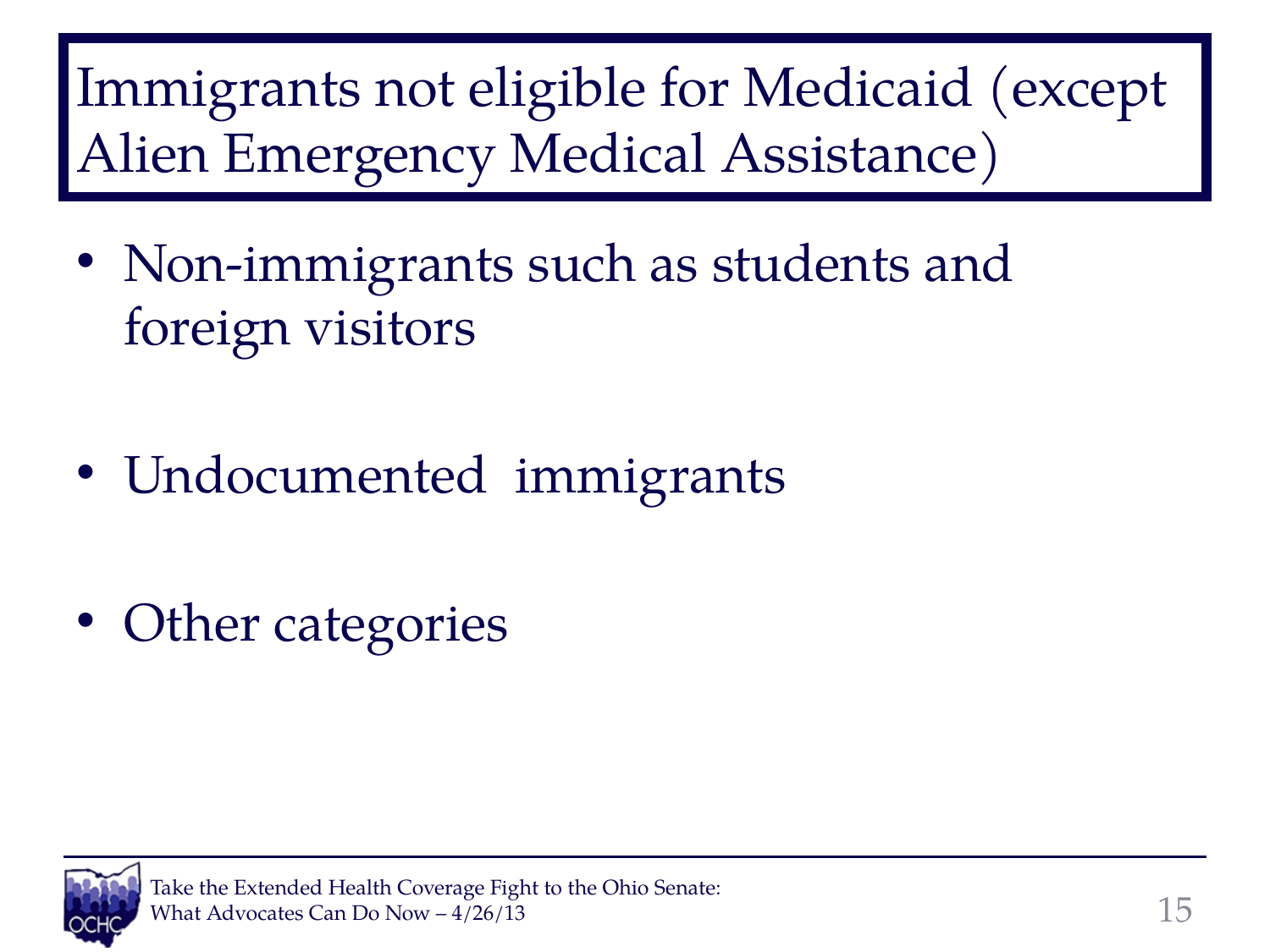

# Immigrants not eligible for Medicaid (except Alien Emergency Medical Assistance)
Non-immigrants such as students and foreign visitors

Undocumented  immigrants

Other categories

15